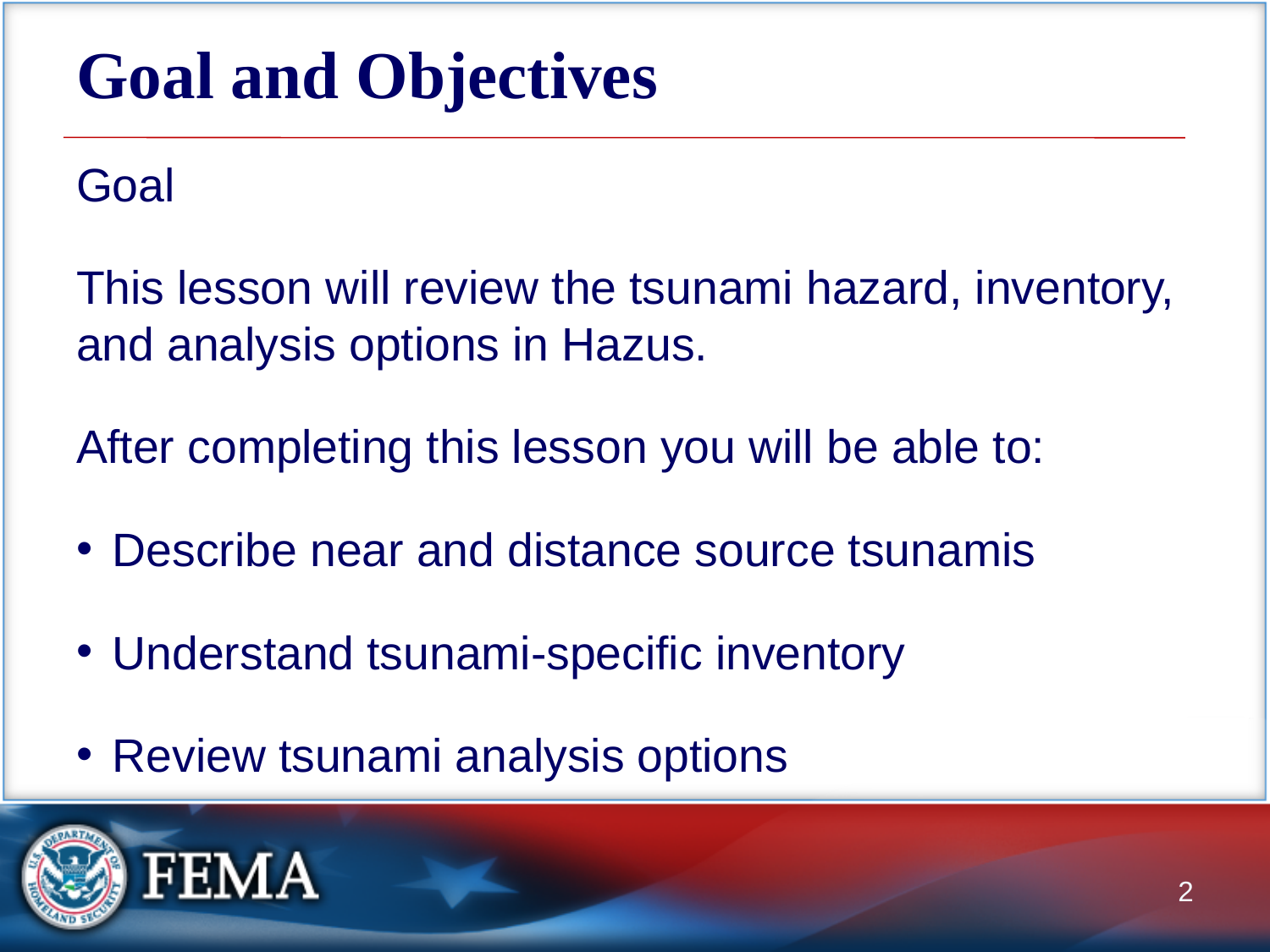

# Goal and Objectives
Goal
This lesson will review the tsunami hazard, inventory, and analysis options in Hazus.
After completing this lesson you will be able to:
Describe near and distance source tsunamis
Understand tsunami-specific inventory
Review tsunami analysis options
2